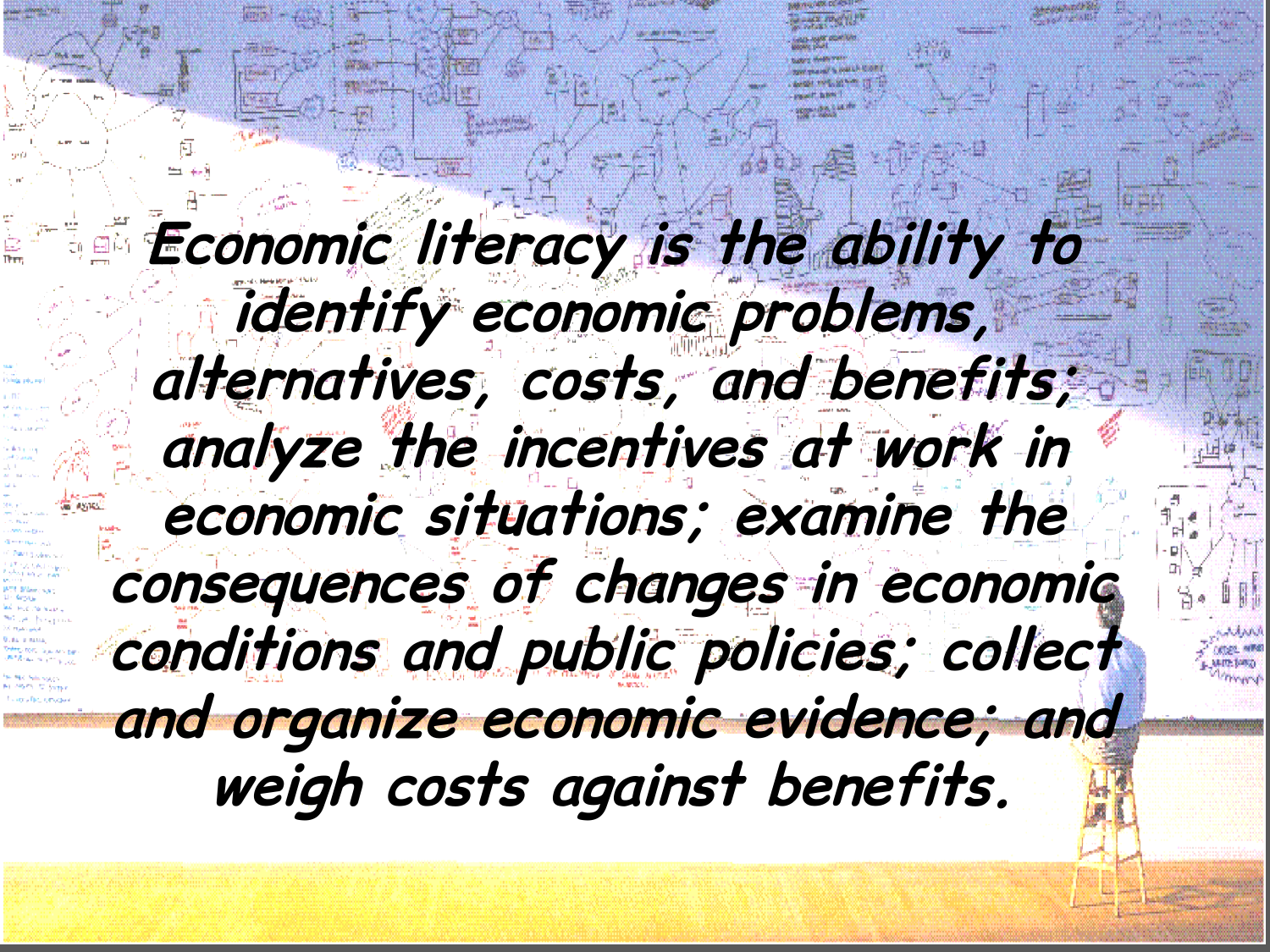

Economic literacy is the ability to identify economic problems, alternatives, costs, and benefits; analyze the incentives at work in economic situations; examine the consequences of changes in economic conditions and public policies; collect and organize economic evidence; and weigh costs against benefits.